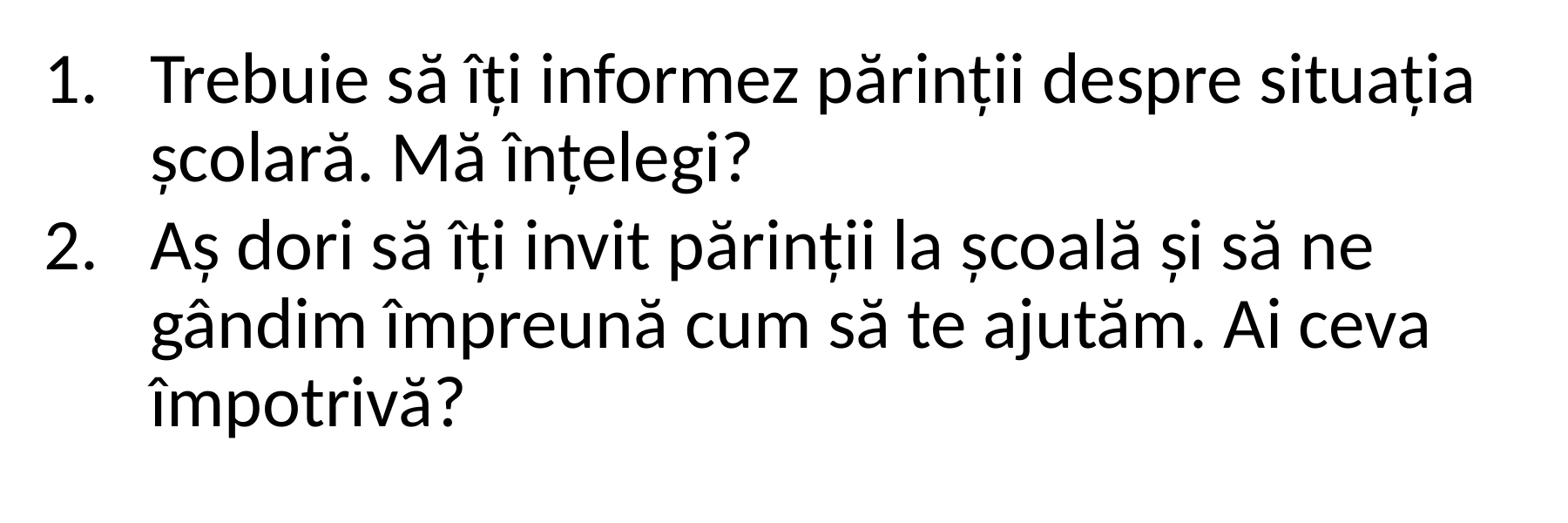

Trebuie să îți informez părinții despre situația școlară. Mă înțelegi?
Aș dori să îți invit părinții la școală și să ne gândim împreună cum să te ajutăm. Ai ceva împotrivă?